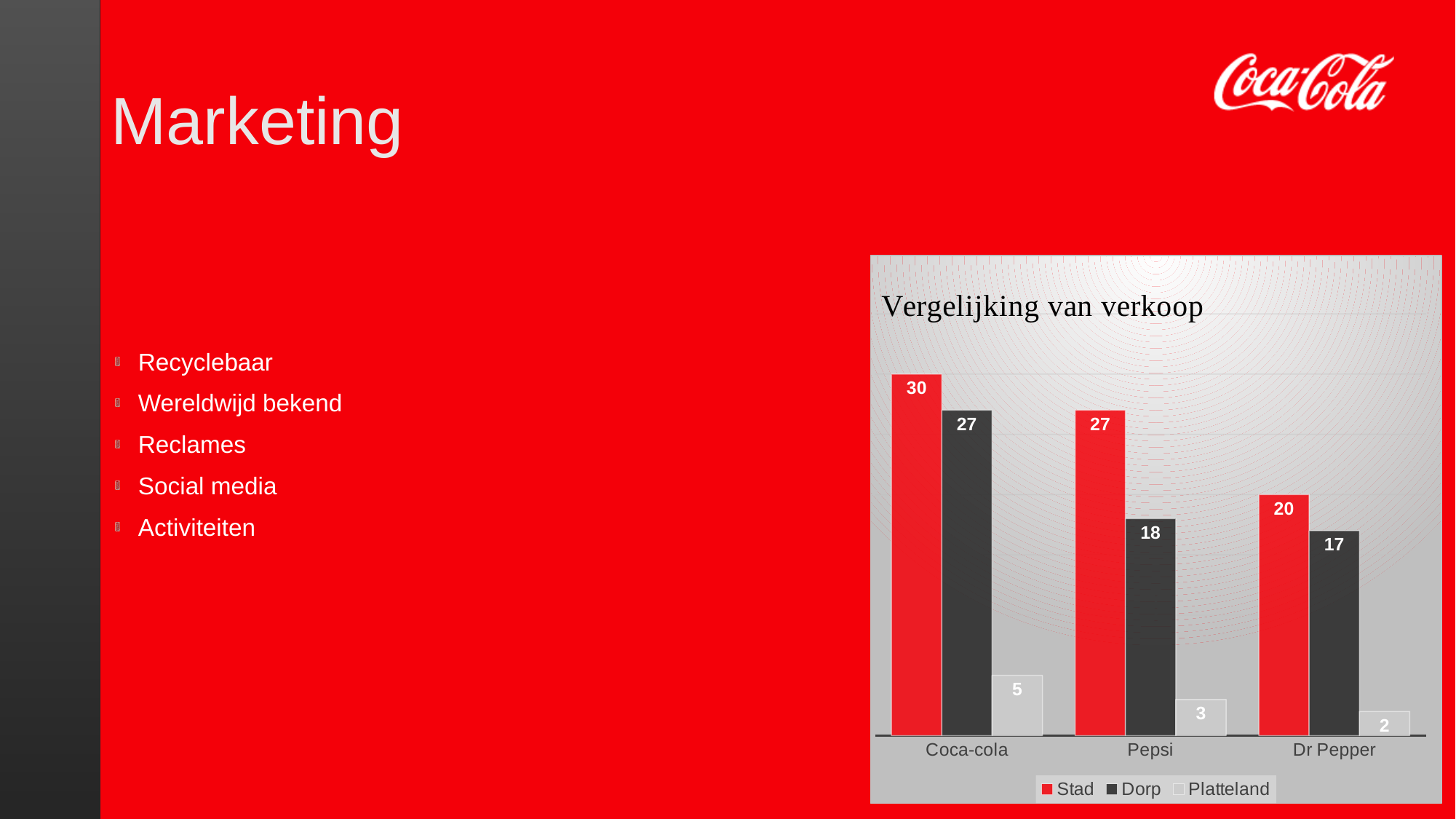

# Marketing

### Chart

| Category | Stad | Dorp | Platteland |
|---|---|---|---|
| Coca-cola | 30.0 | 27.0 | 5.0 |
| Pepsi | 27.0 | 18.0 | 3.0 |
| Dr Pepper | 20.0 | 17.0 | 2.0 |
Recyclebaar
Wereldwijd bekend
Reclames
Social media
Activiteiten